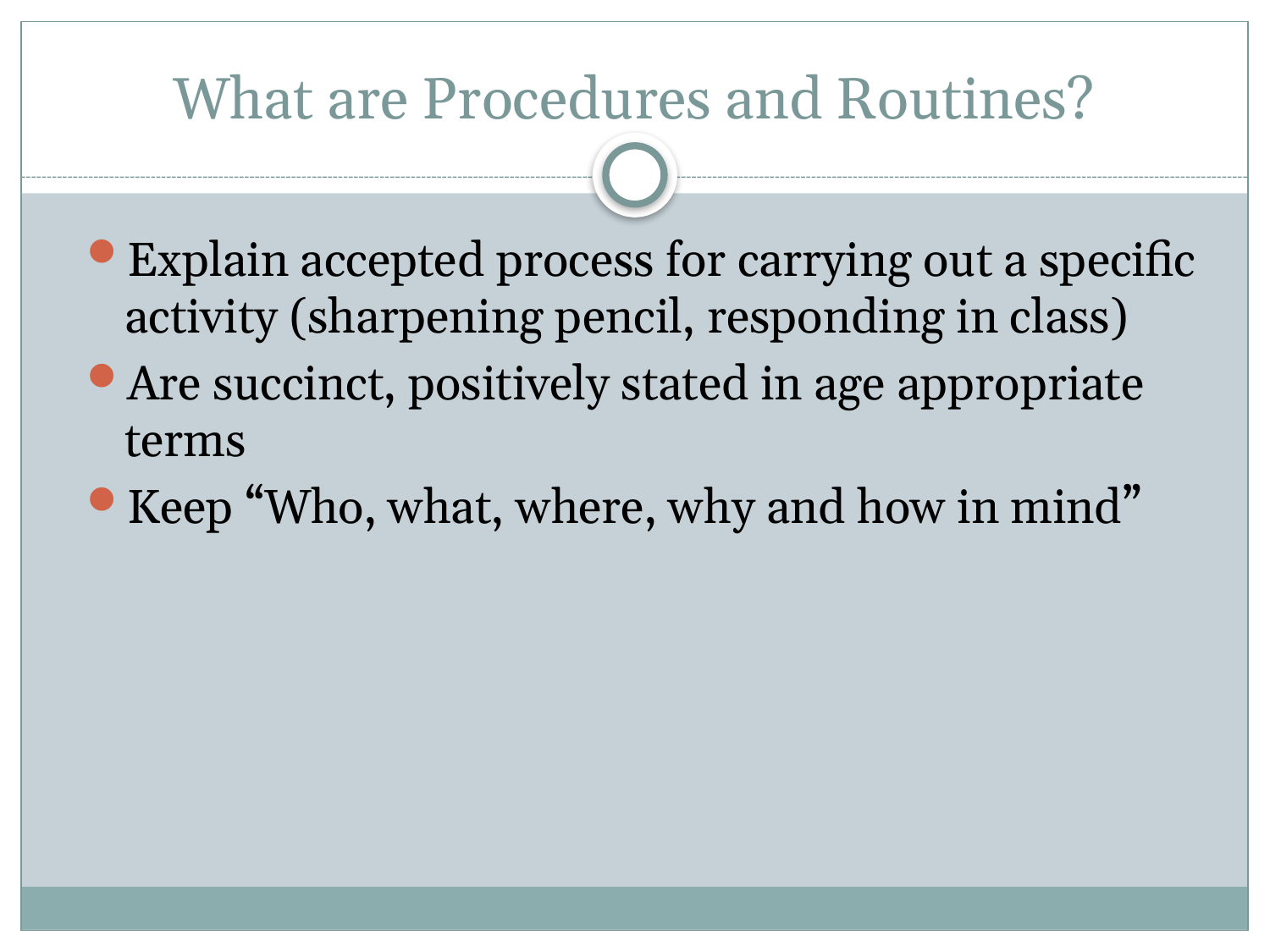

# What are Procedures and Routines?
Explain accepted process for carrying out a specific activity (sharpening pencil, responding in class)
Are succinct, positively stated in age appropriate terms
Keep “Who, what, where, why and how in mind”